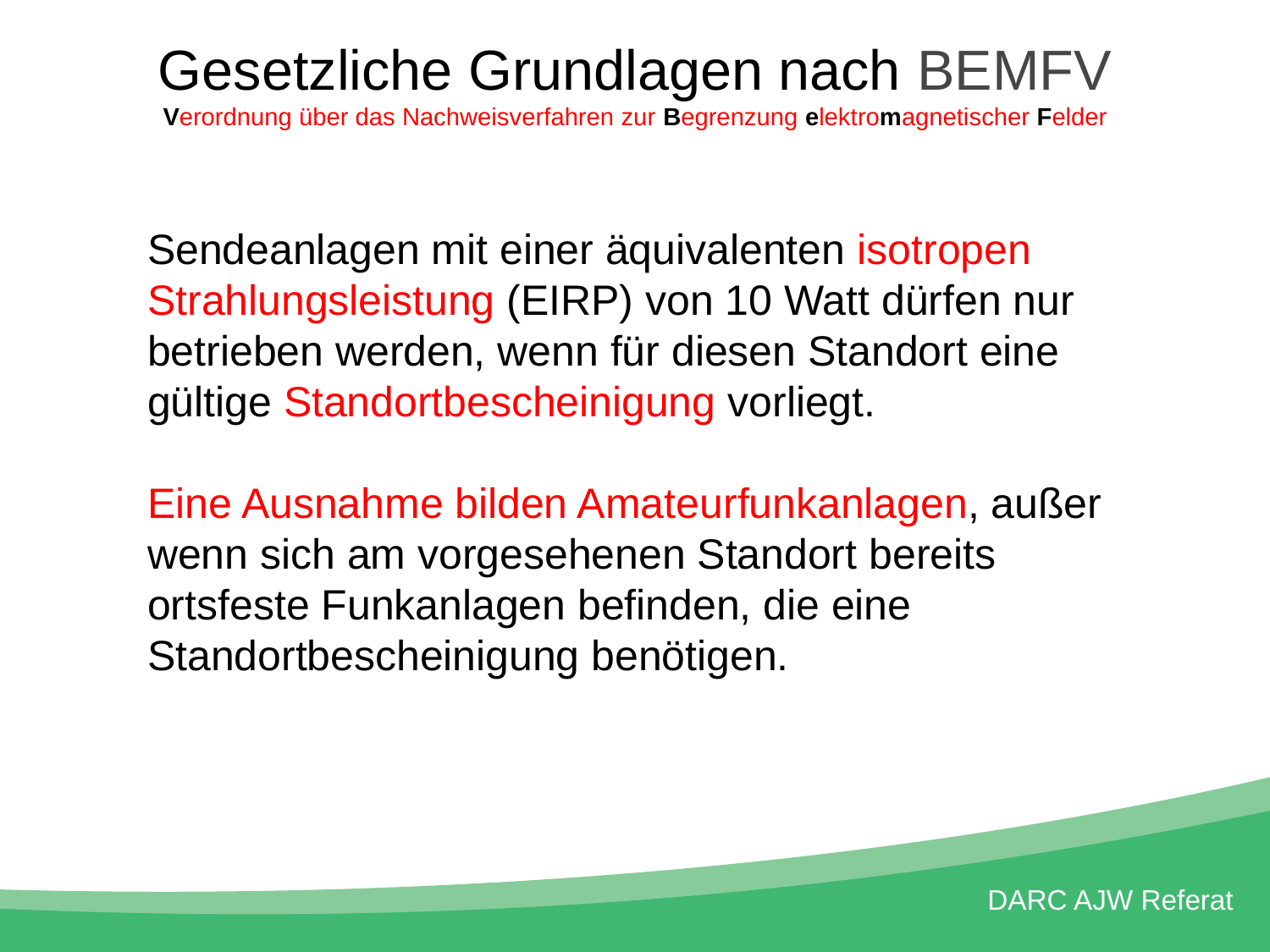

# Gesetzliche Grundlagen nach BEMFV Verordnung über das Nachweisverfahren zur Begrenzung elektromagnetischer Felder

Sendeanlagen mit einer äquivalenten isotropen Strahlungsleistung (EIRP) von 10 Watt dürfen nur betrieben werden, wenn für diesen Standort eine gültige Standortbescheinigung vorliegt.
Eine Ausnahme bilden Amateurfunkanlagen, außer wenn sich am vorgesehenen Standort bereits ortsfeste Funkanlagen befinden, die eine Standortbescheinigung benötigen.